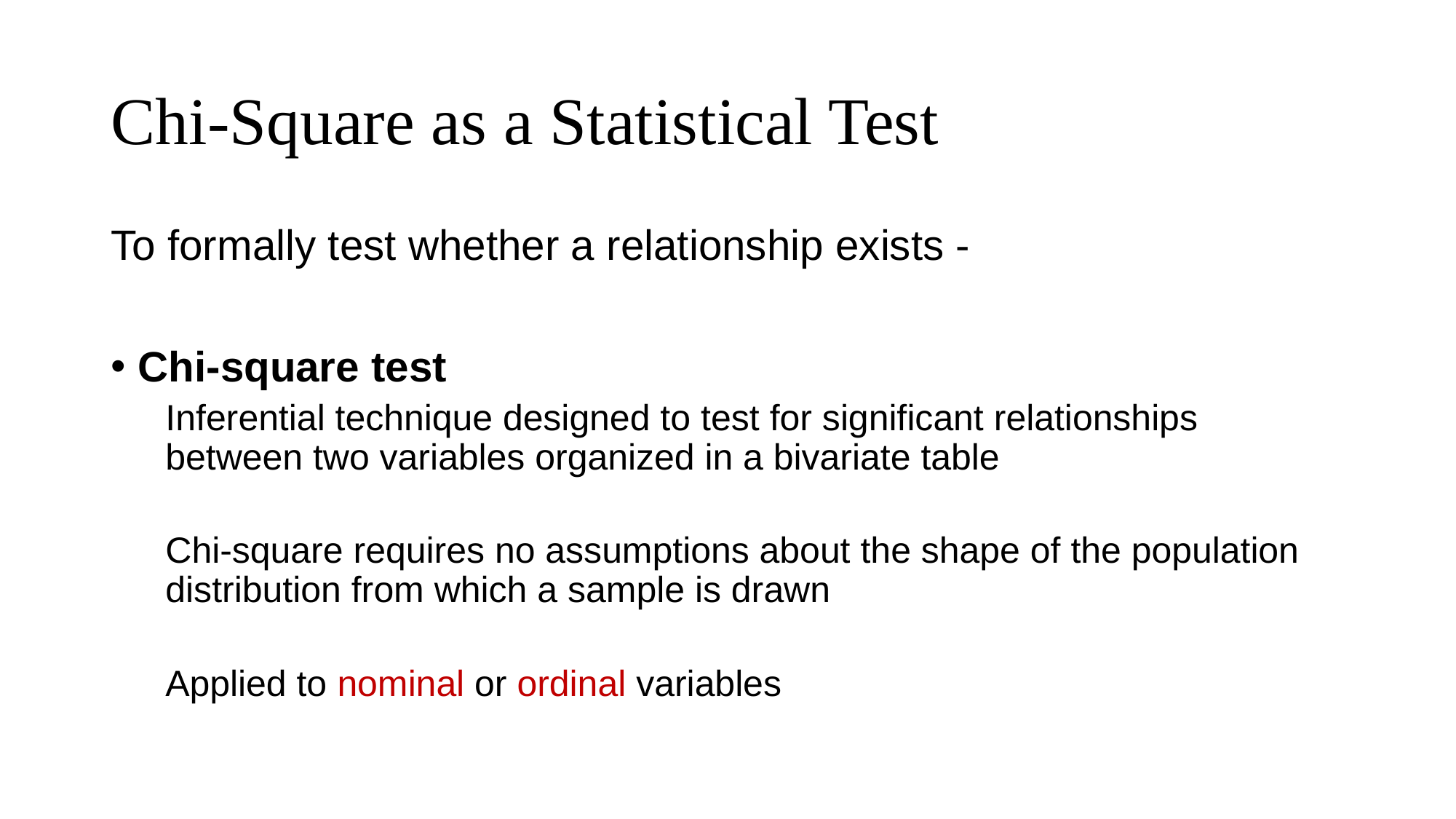

# Chi-Square as a Statistical Test
To formally test whether a relationship exists -

Chi-square test
Inferential technique designed to test for significant relationships between two variables organized in a bivariate table

Chi-square requires no assumptions about the shape of the population distribution from which a sample is drawn

Applied to nominal or ordinal variables